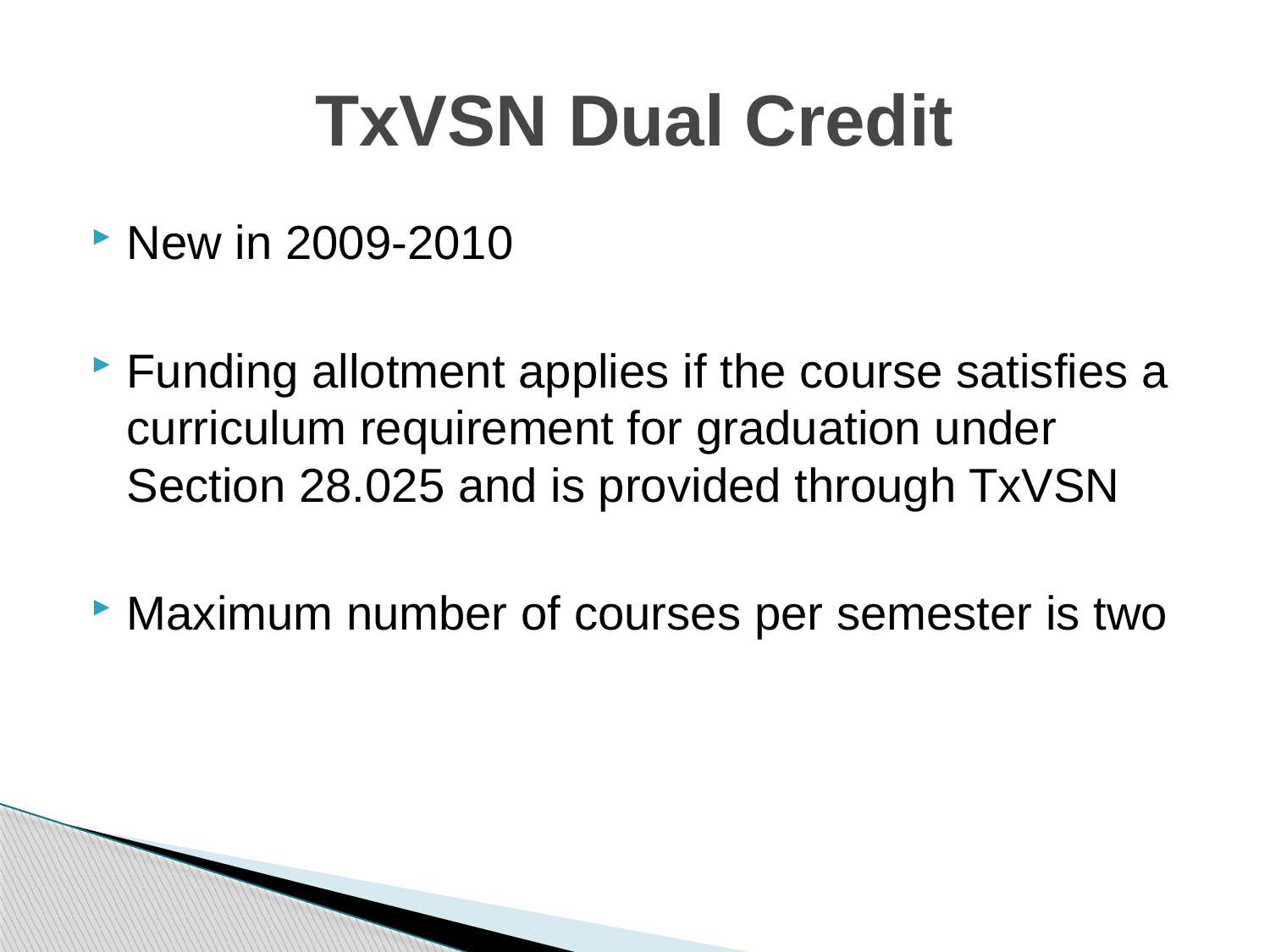

# TxVSN Dual Credit
New in 2009-2010

Funding allotment applies if the course satisfies a curriculum requirement for graduation under Section 28.025 and is provided through TxVSN

Maximum number of courses per semester is two